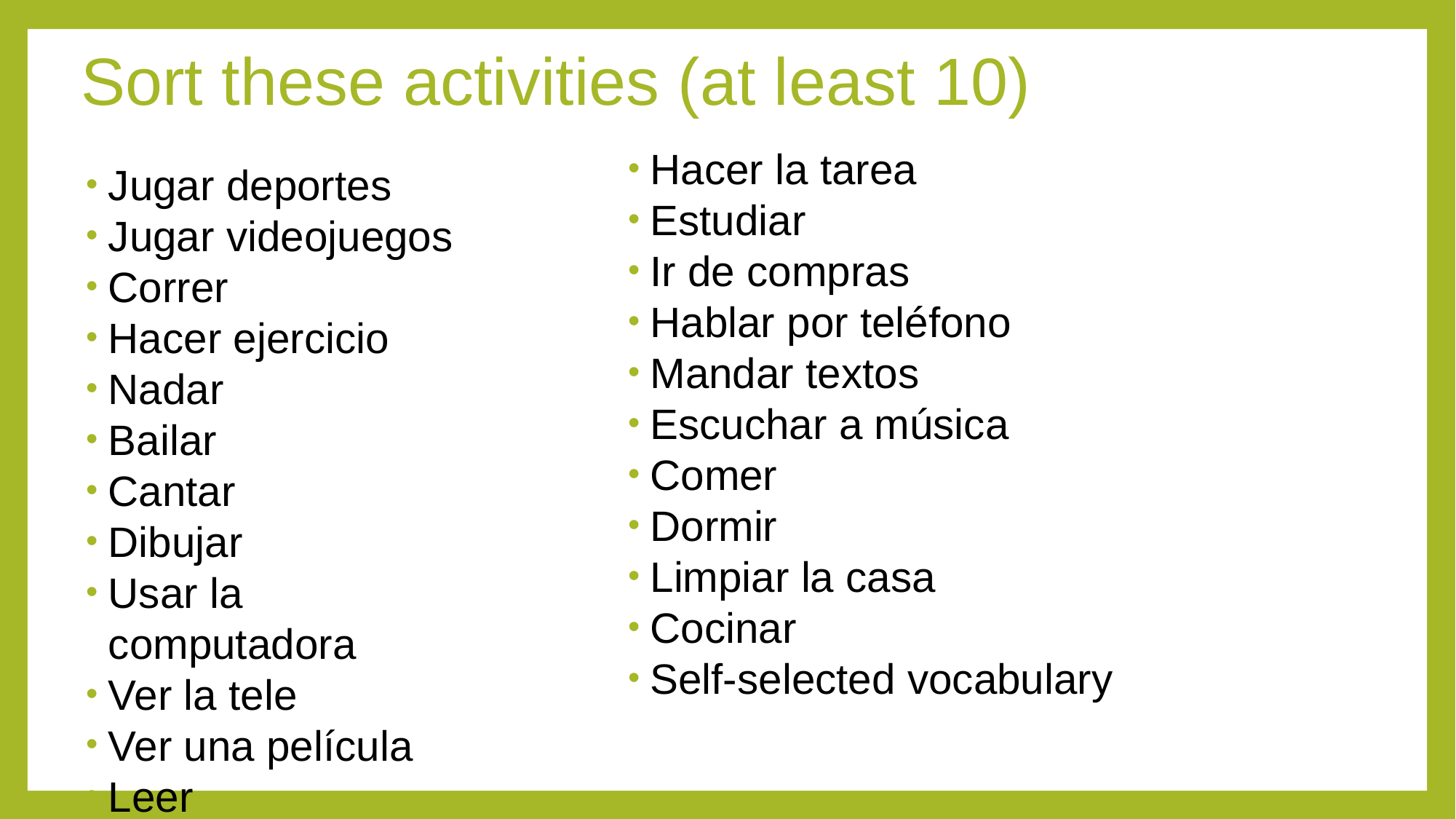

# Sort these activities (at least 10)
Hacer la tarea
Estudiar
Ir de compras
Hablar por teléfono
Mandar textos
Escuchar a música
Comer
Dormir
Limpiar la casa
Cocinar
Self-selected vocabulary
Jugar deportes
Jugar videojuegos
Correr
Hacer ejercicio
Nadar
Bailar
Cantar
Dibujar
Usar la computadora
Ver la tele
Ver una película
Leer